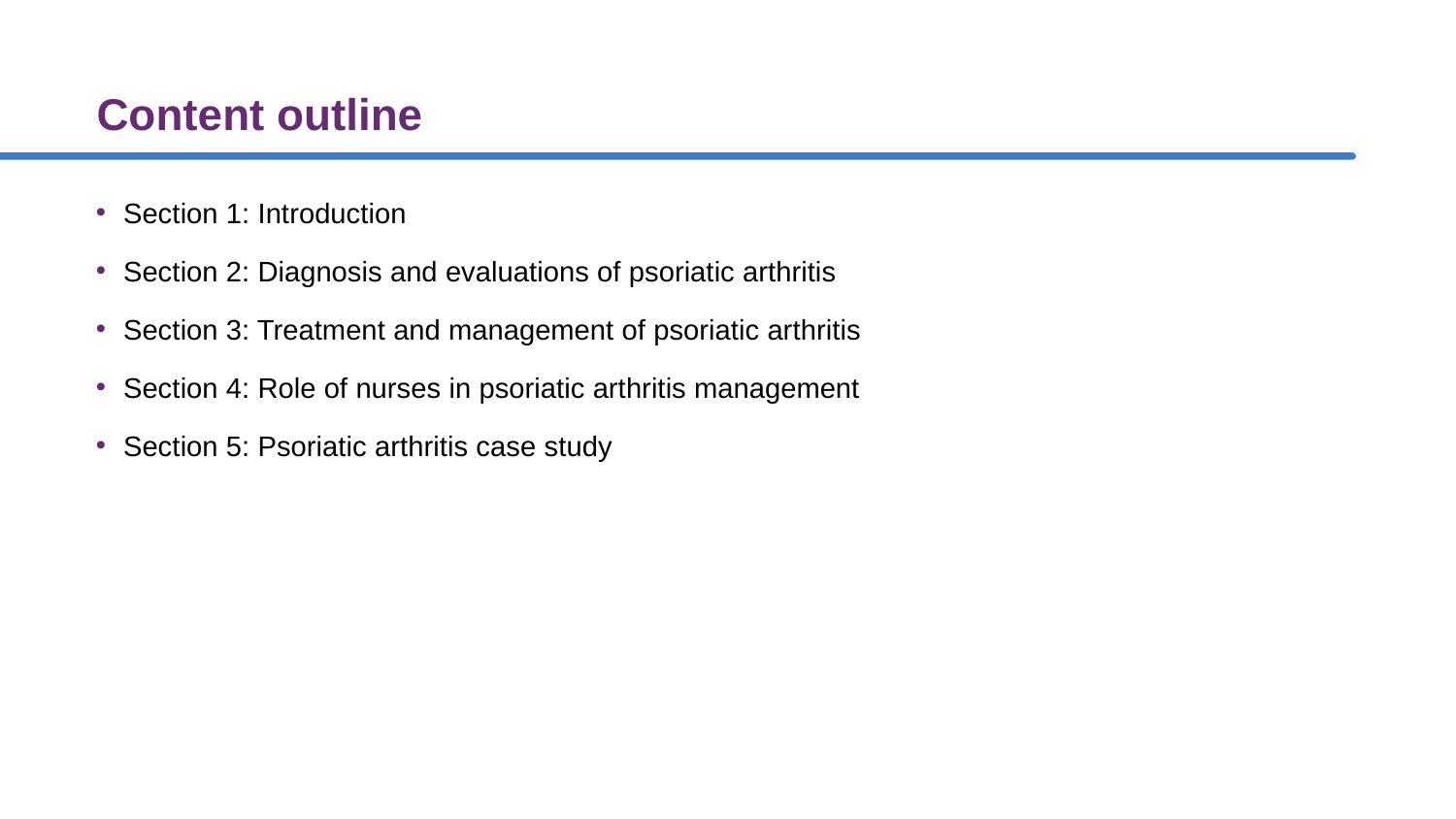

# Content outline
Section 1: Introduction
Section 2: Diagnosis and evaluations of psoriatic arthritis
Section 3: Treatment and management of psoriatic arthritis
Section 4: Role of nurses in psoriatic arthritis management
Section 5: Psoriatic arthritis case study